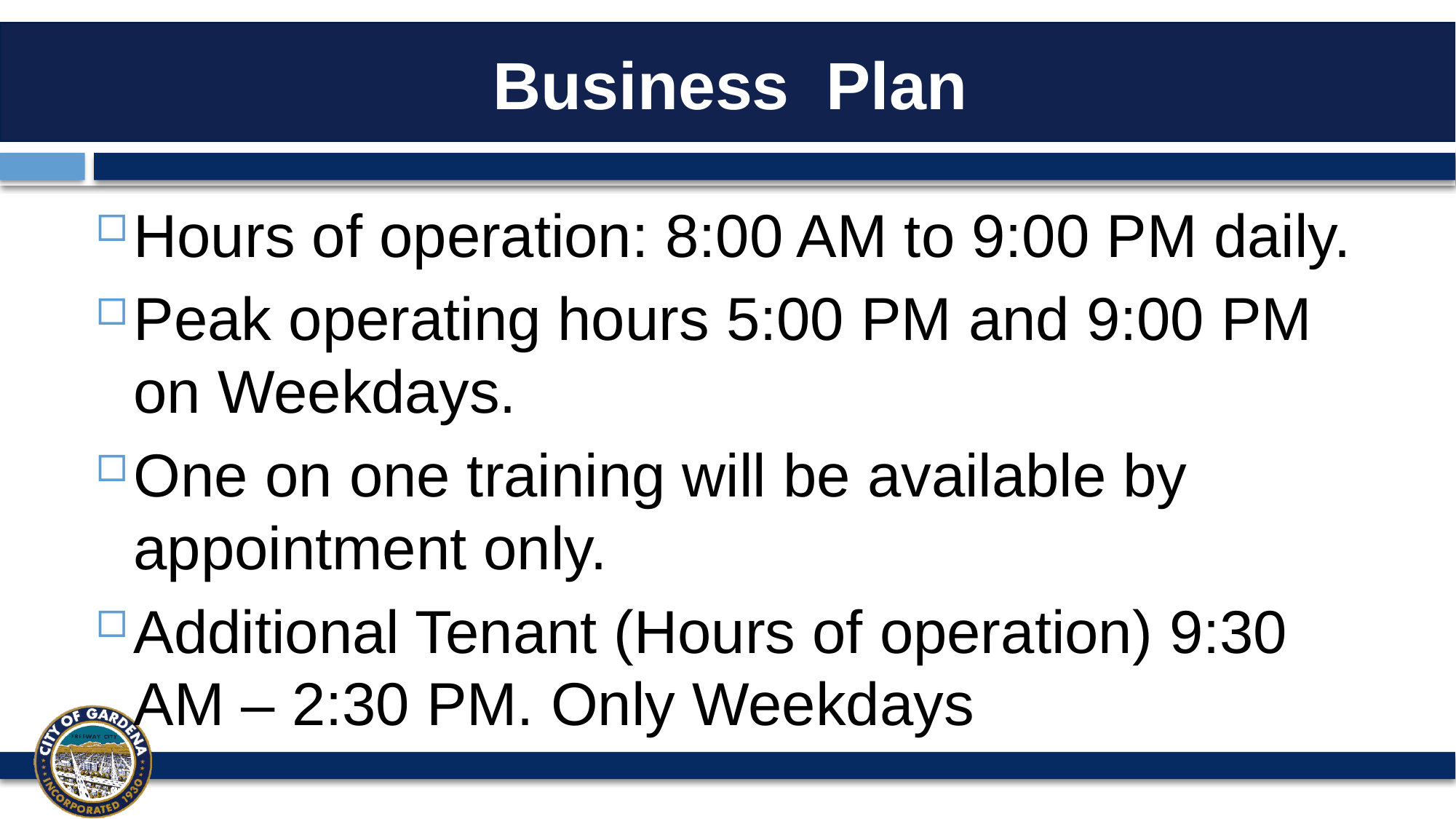

# Business  Plan
Hours of operation: 8:00 AM to 9:00 PM daily.
Peak operating hours 5:00 PM and 9:00 PM on Weekdays.
One on one training will be available by appointment only.
Additional Tenant (Hours of operation) 9:30 AM – 2:30 PM. Only Weekdays